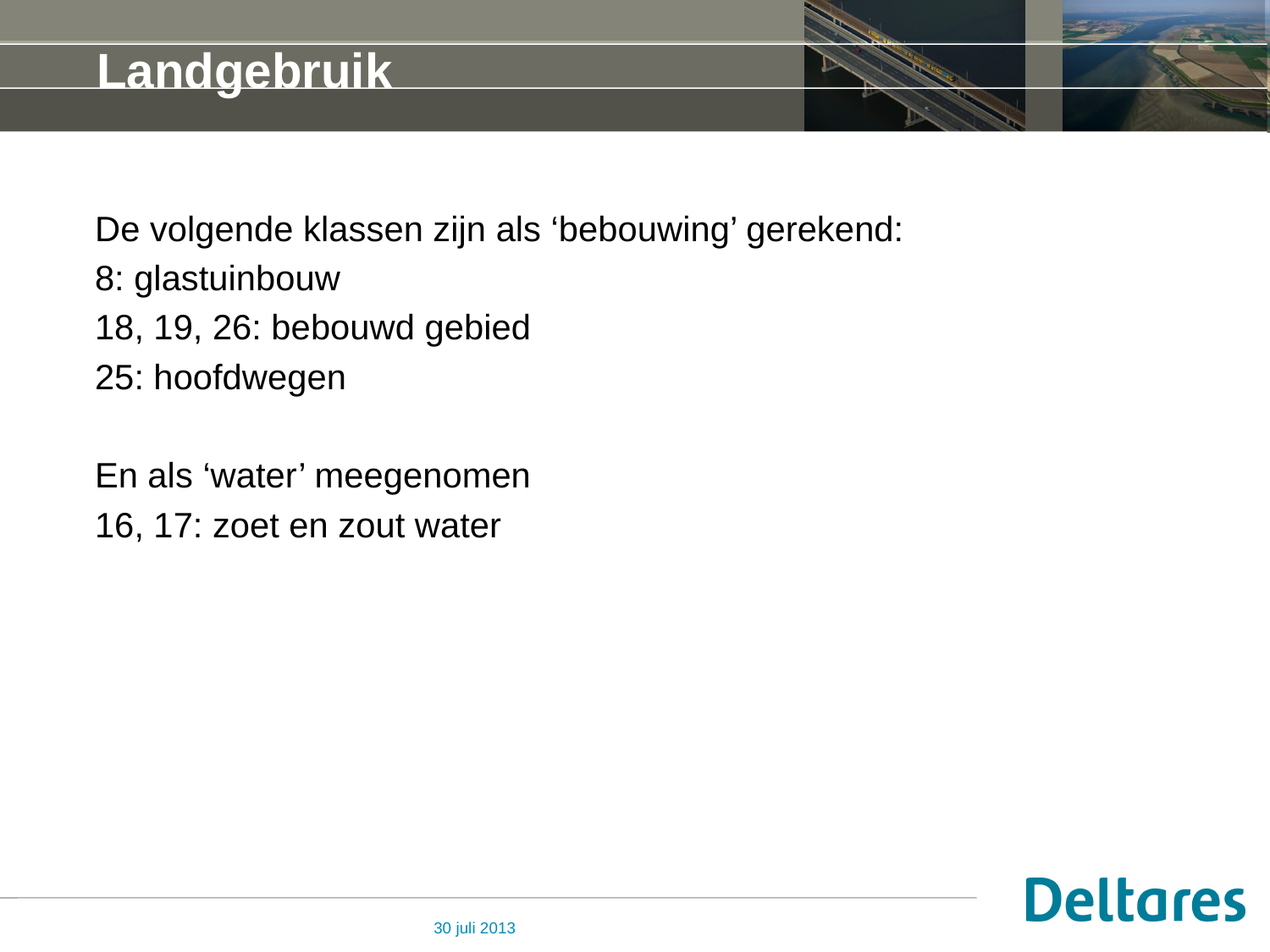

# Landgebruik
De volgende klassen zijn als ‘bebouwing’ gerekend:
8: glastuinbouw
18, 19, 26: bebouwd gebied
25: hoofdwegen

En als ‘water’ meegenomen
16, 17: zoet en zout water

30 juli 2013